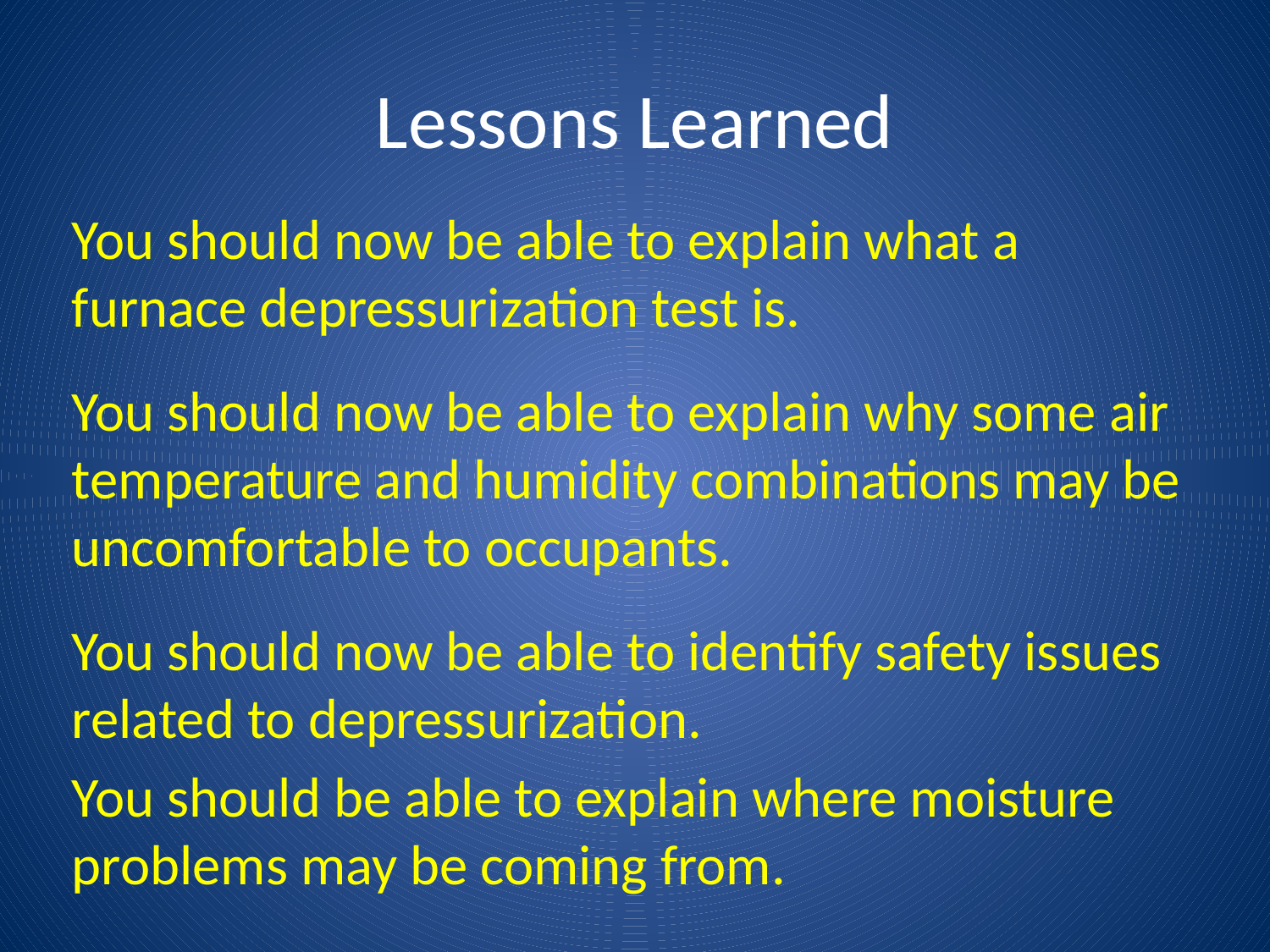

# Lessons Learned
You should now be able to explain what a furnace depressurization test is.

You should now be able to explain why some air temperature and humidity combinations may be uncomfortable to occupants.

You should now be able to identify safety issues related to depressurization.
You should be able to explain where moisture problems may be coming from.